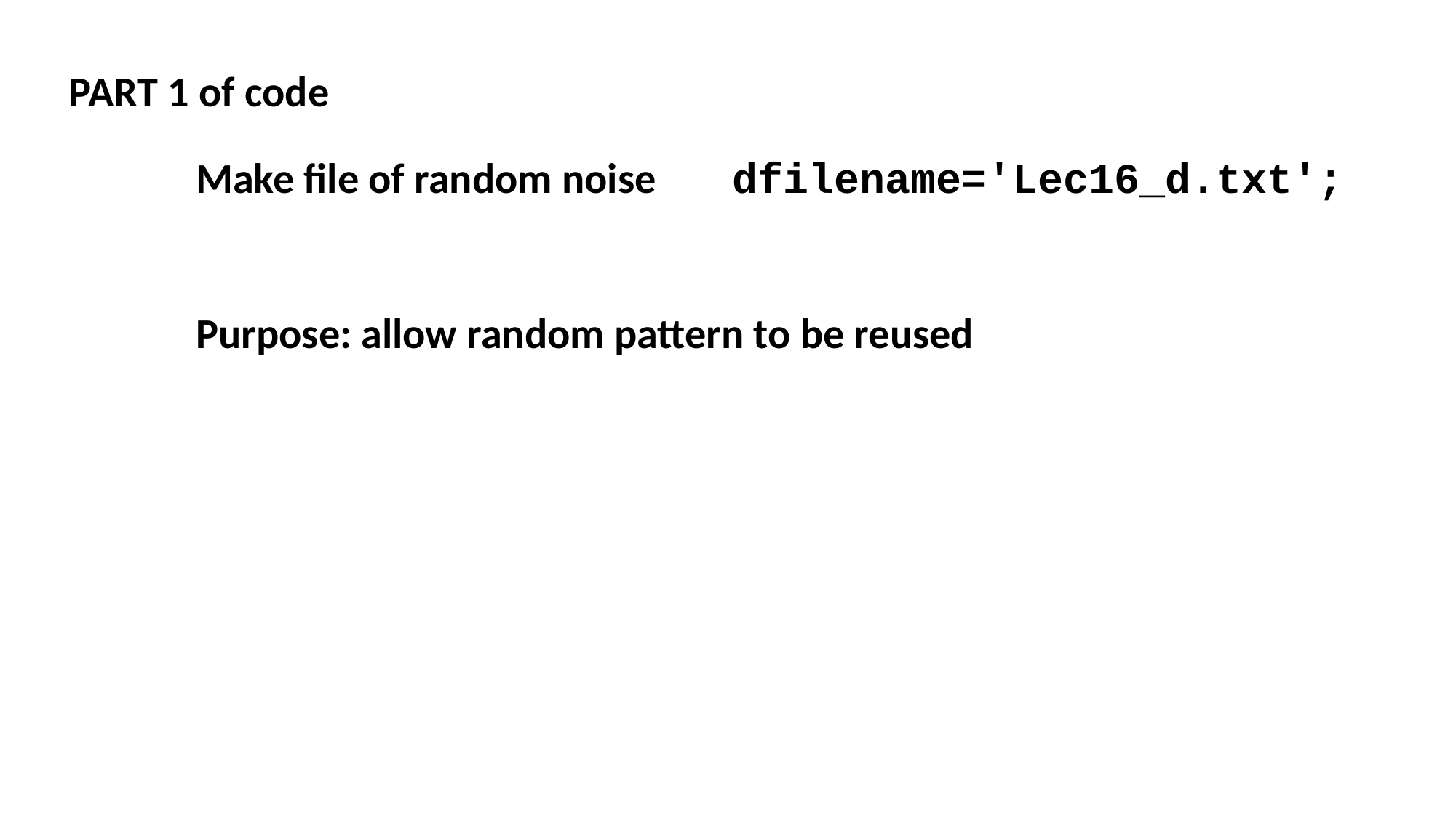

PART 1 of code
Make file of random noise
dfilename='Lec16_d.txt';
Purpose: allow random pattern to be reused